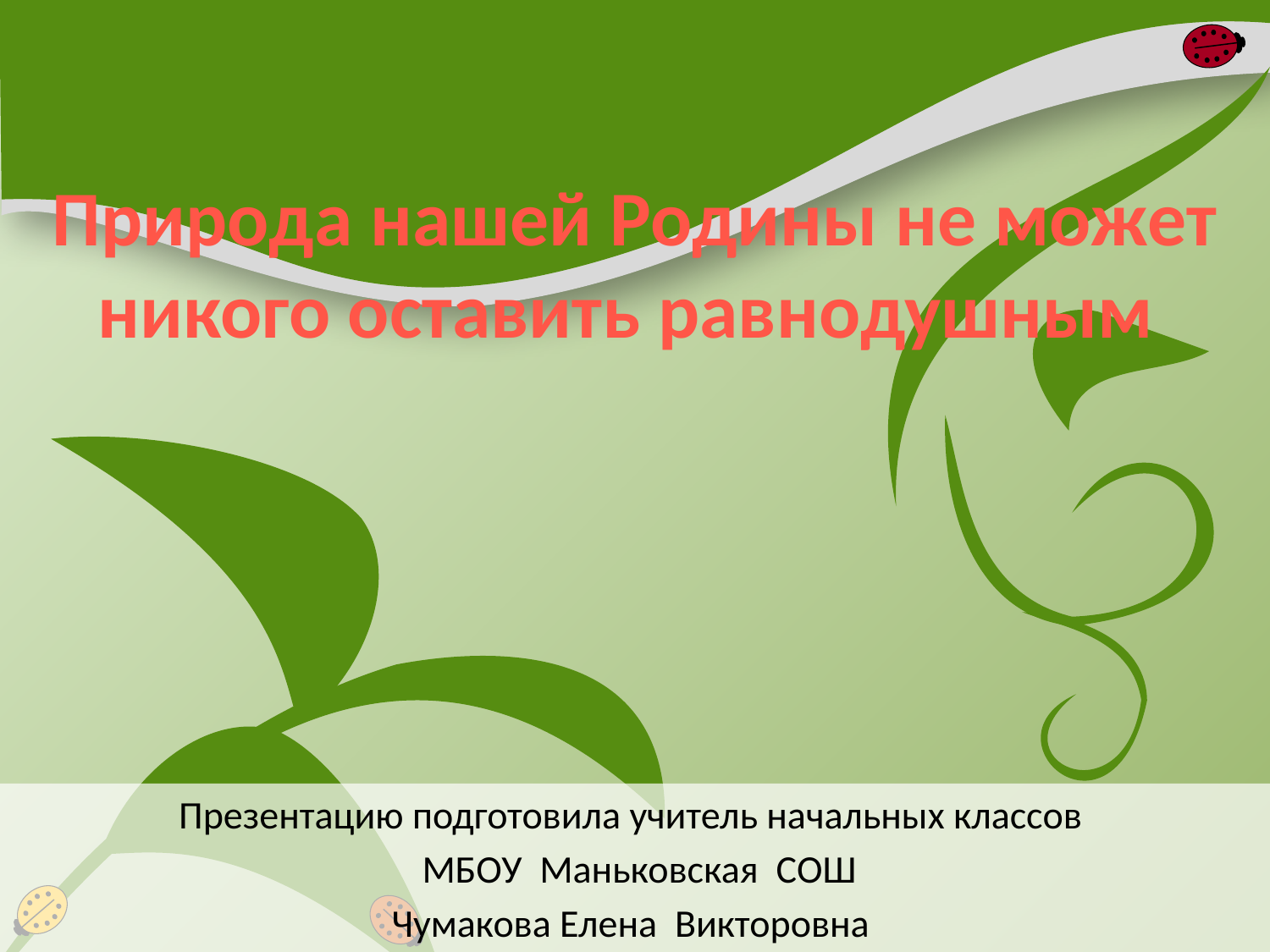

# Природа нашей Родины не может никого оставить равнодушным
Презентацию подготовила учитель начальных классов
 МБОУ  Маньковская  СОШ
Чумакова Елена  Викторовна